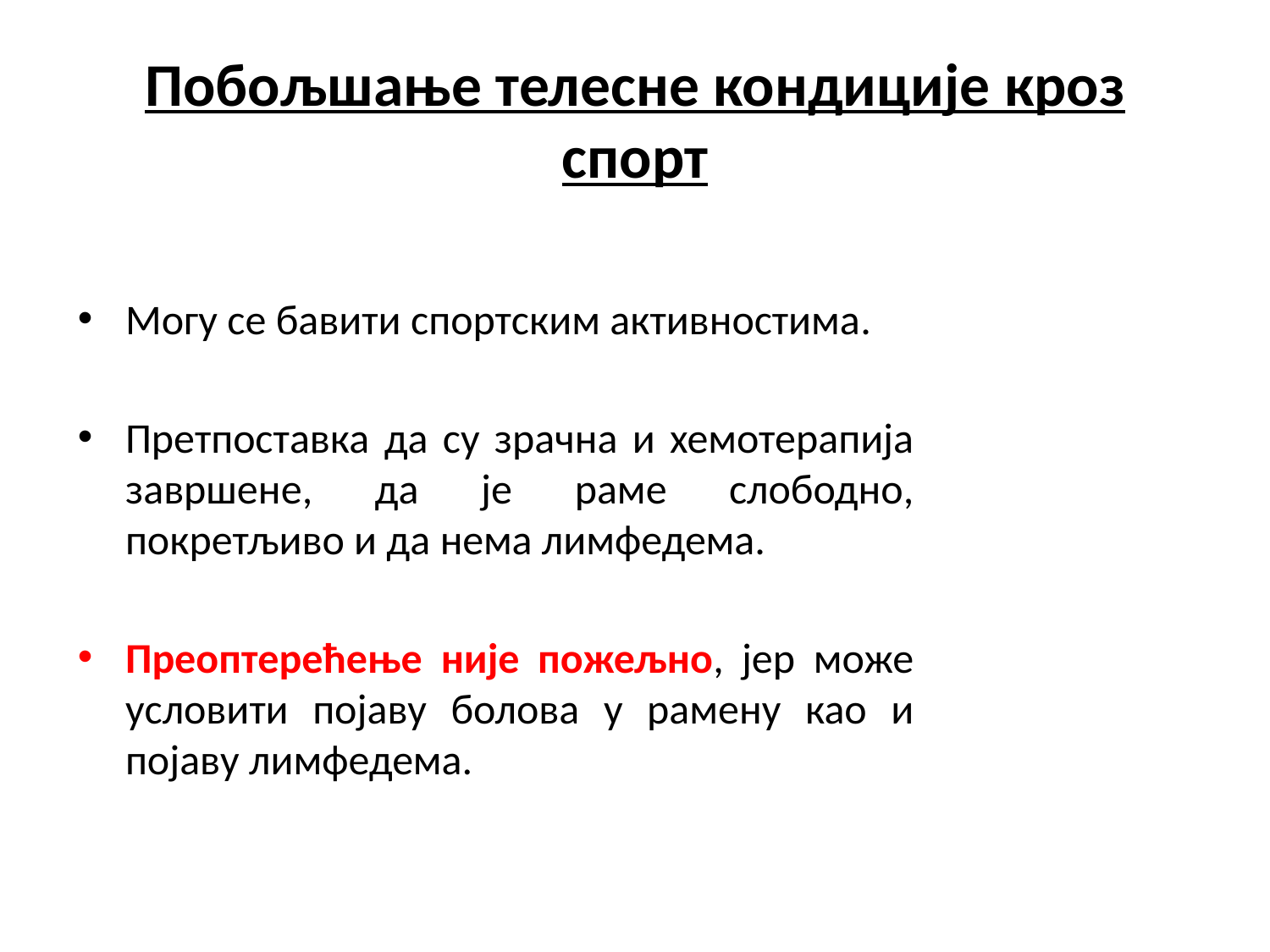

# Побољшање телесне кондиције кроз спорт
Могу се бавити спортским активностима.

Претпоставка да су зрачна и хемотерапија завршене, да је раме слободно, покретљиво и да нема лимфедема.

Преоптерећење није пожељно, јер може условити појаву болова у рамену као и појаву лимфедема.